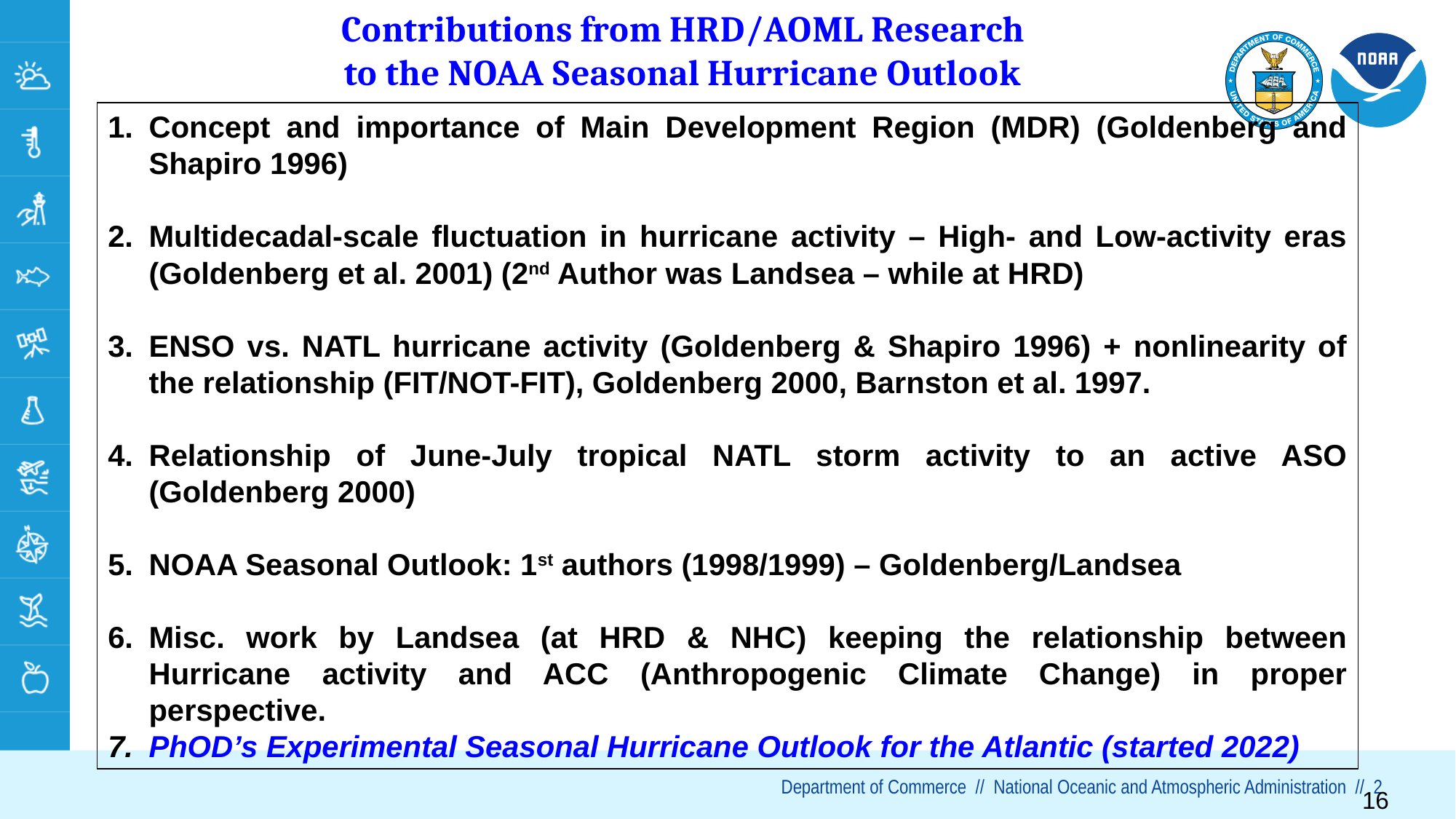

# Contributions from HRD/AOML Research to the NOAA Seasonal Hurricane Outlook
Concept and importance of Main Development Region (MDR) (Goldenberg and Shapiro 1996)

Multidecadal-scale fluctuation in hurricane activity – High- and Low-activity eras (Goldenberg et al. 2001) (2nd Author was Landsea – while at HRD)

ENSO vs. NATL hurricane activity (Goldenberg & Shapiro 1996) + nonlinearity of the relationship (FIT/NOT-FIT), Goldenberg 2000, Barnston et al. 1997.

Relationship of June-July tropical NATL storm activity to an active ASO (Goldenberg 2000)

NOAA Seasonal Outlook: 1st authors (1998/1999) – Goldenberg/Landsea

Misc. work by Landsea (at HRD & NHC) keeping the relationship between Hurricane activity and ACC (Anthropogenic Climate Change) in proper perspective.
PhOD’s Experimental Seasonal Hurricane Outlook for the Atlantic (started 2022)
16